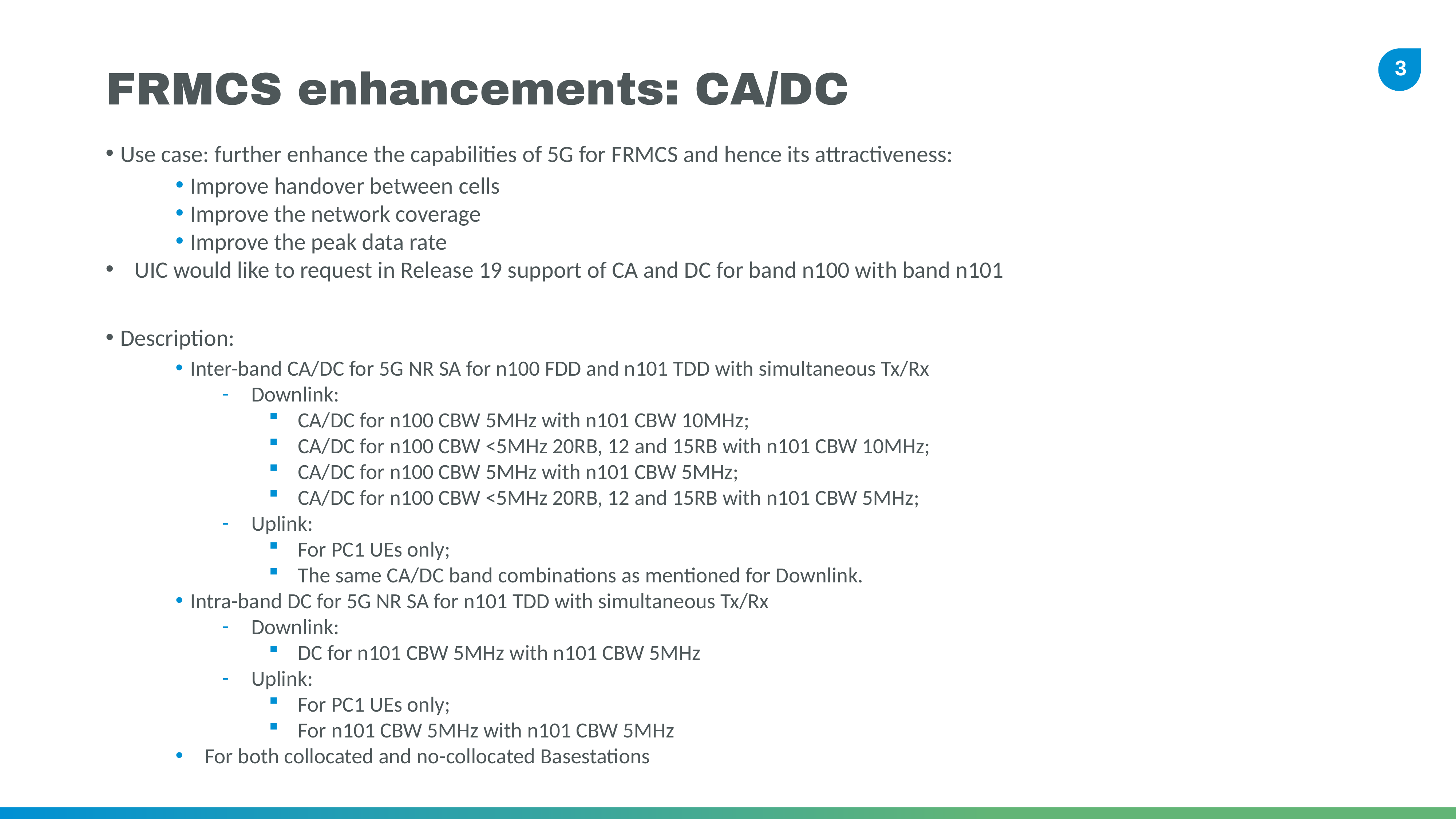

# FRMCS enhancements: CA/DC
Use case: further enhance the capabilities of 5G for FRMCS and hence its attractiveness:
Improve handover between cells
Improve the network coverage
Improve the peak data rate
UIC would like to request in Release 19 support of CA and DC for band n100 with band n101

Description:
Inter-band CA/DC for 5G NR SA for n100 FDD and n101 TDD with simultaneous Tx/Rx
Downlink:
CA/DC for n100 CBW 5MHz with n101 CBW 10MHz;
CA/DC for n100 CBW <5MHz 20RB, 12 and 15RB with n101 CBW 10MHz;
CA/DC for n100 CBW 5MHz with n101 CBW 5MHz;
CA/DC for n100 CBW <5MHz 20RB, 12 and 15RB with n101 CBW 5MHz;
Uplink:
For PC1 UEs only;
The same CA/DC band combinations as mentioned for Downlink.
Intra-band DC for 5G NR SA for n101 TDD with simultaneous Tx/Rx
Downlink:
DC for n101 CBW 5MHz with n101 CBW 5MHz
Uplink:
For PC1 UEs only;
For n101 CBW 5MHz with n101 CBW 5MHz
For both collocated and no-collocated Basestations